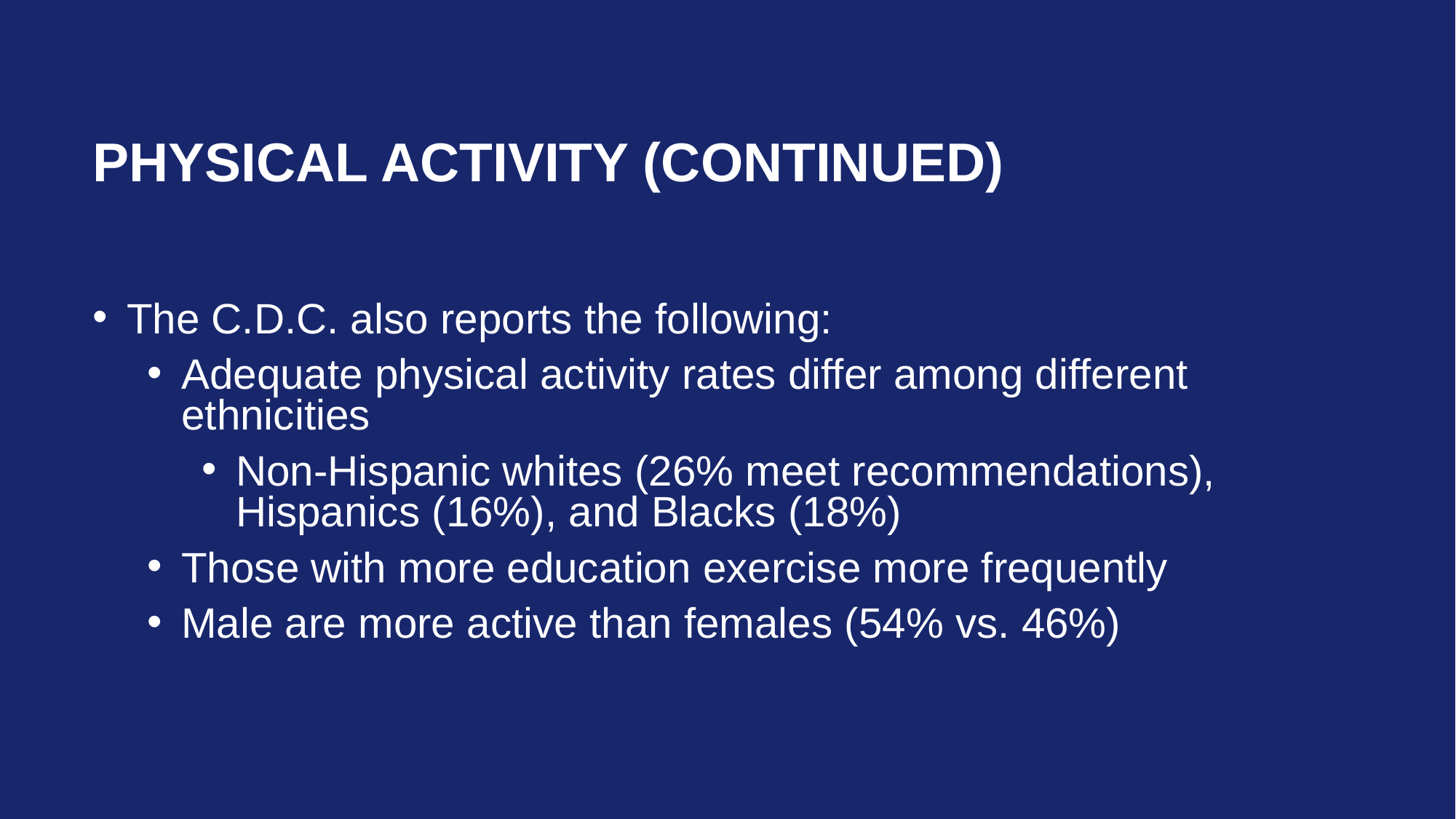

# Physical Activity (Continued)
The C.D.C. also reports the following:
Adequate physical activity rates differ among different ethnicities
Non-Hispanic whites (26% meet recommendations), Hispanics (16%), and Blacks (18%)
Those with more education exercise more frequently
Male are more active than females (54% vs. 46%)